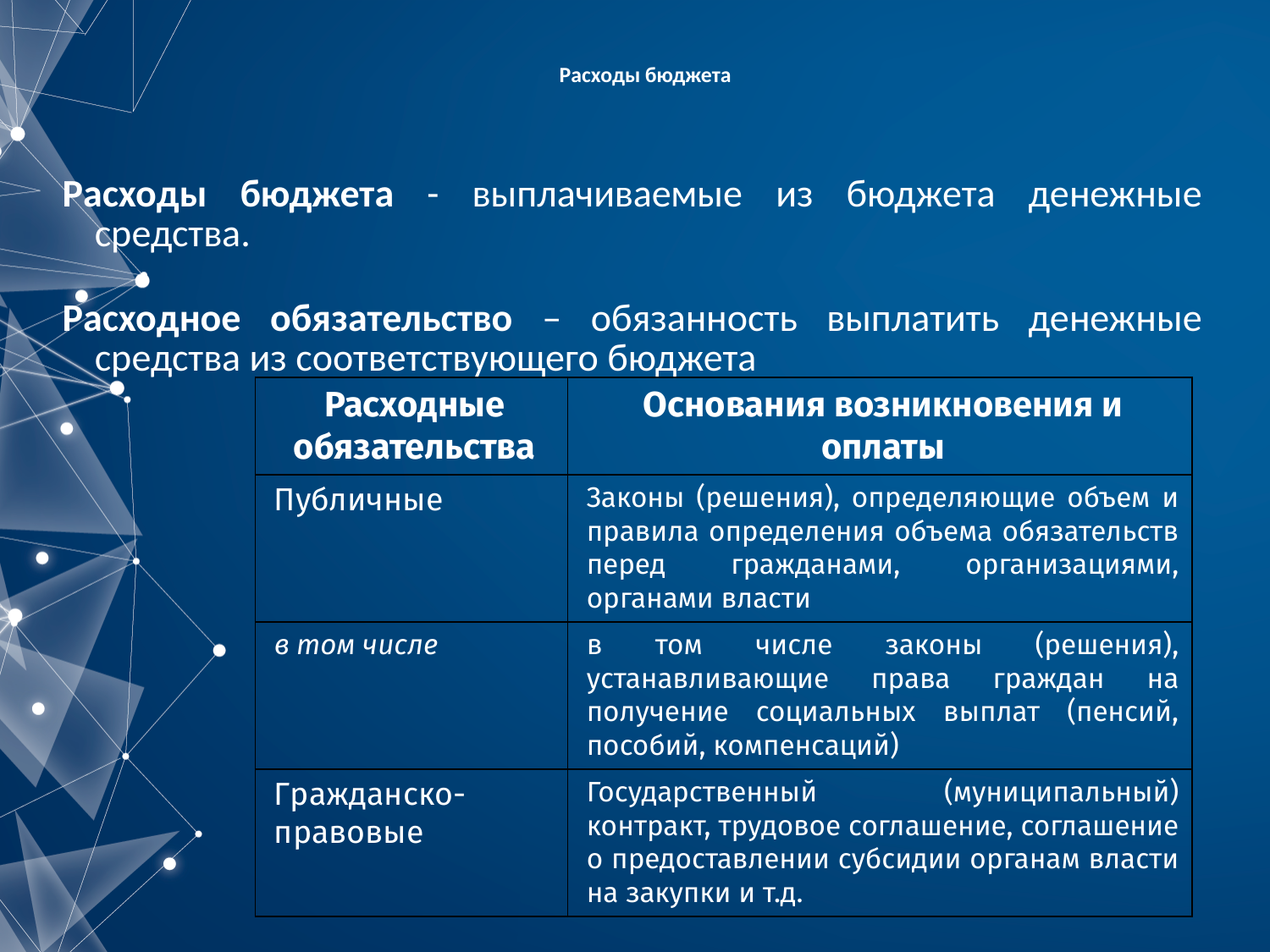

# Расходы бюджета
Расходы бюджета - выплачиваемые из бюджета денежные средства.

Расходное обязательство – обязанность выплатить денежные средства из соответствующего бюджета

| Расходные обязательства | Основания возникновения и оплаты |
| --- | --- |
| Публичные | Законы (решения), определяющие объем и правила определения объема обязательств перед гражданами, организациями, органами власти |
| в том числе | в том числе законы (решения), устанавливающие права граждан на получение социальных выплат (пенсий, пособий, компенсаций) |
| Гражданско-правовые | Государственный (муниципальный) контракт, трудовое соглашение, соглашение о предоставлении субсидии органам власти на закупки и т.д. |